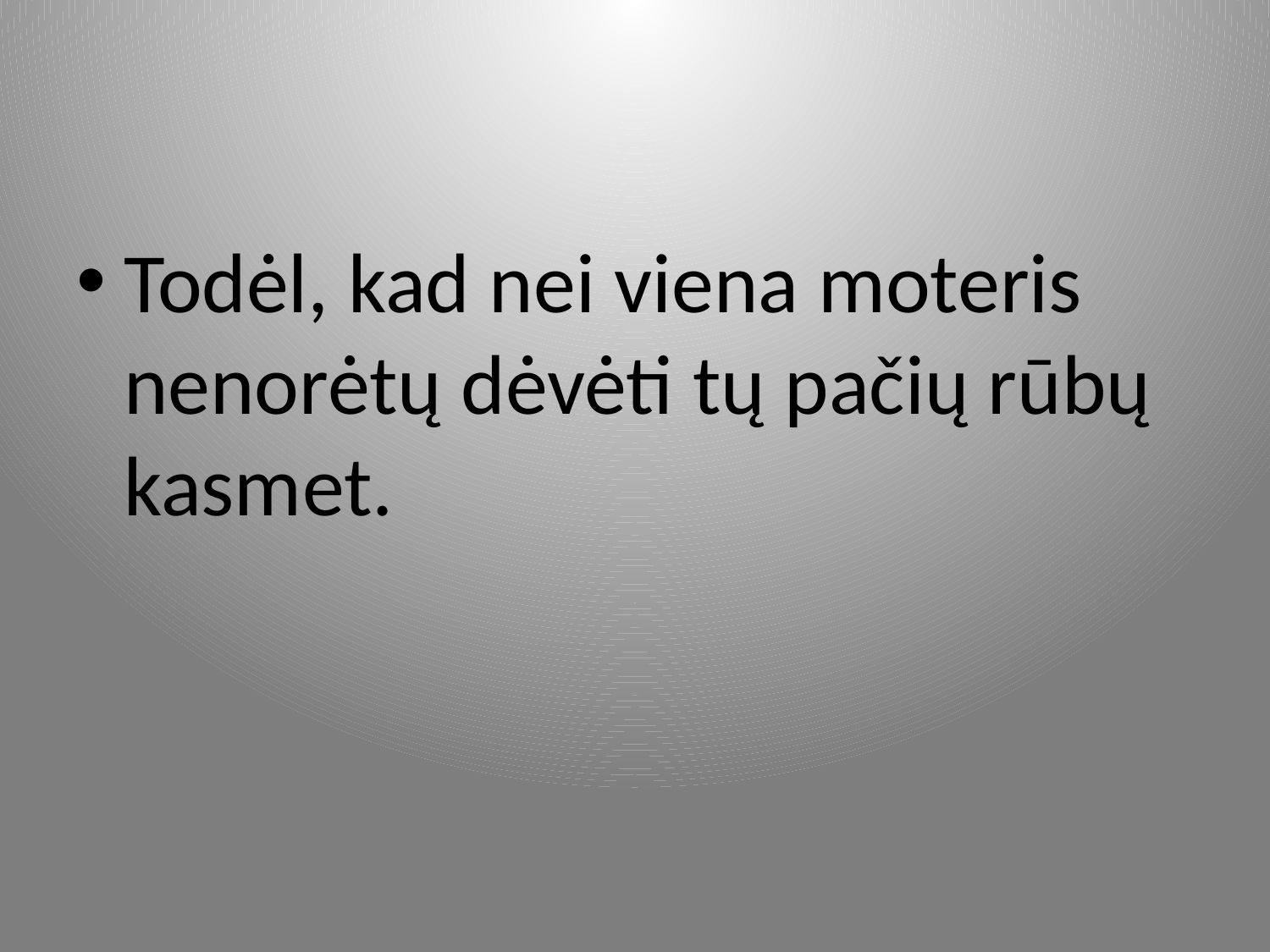

#
Todėl, kad nei viena moteris nenorėtų dėvėti tų pačių rūbų kasmet.